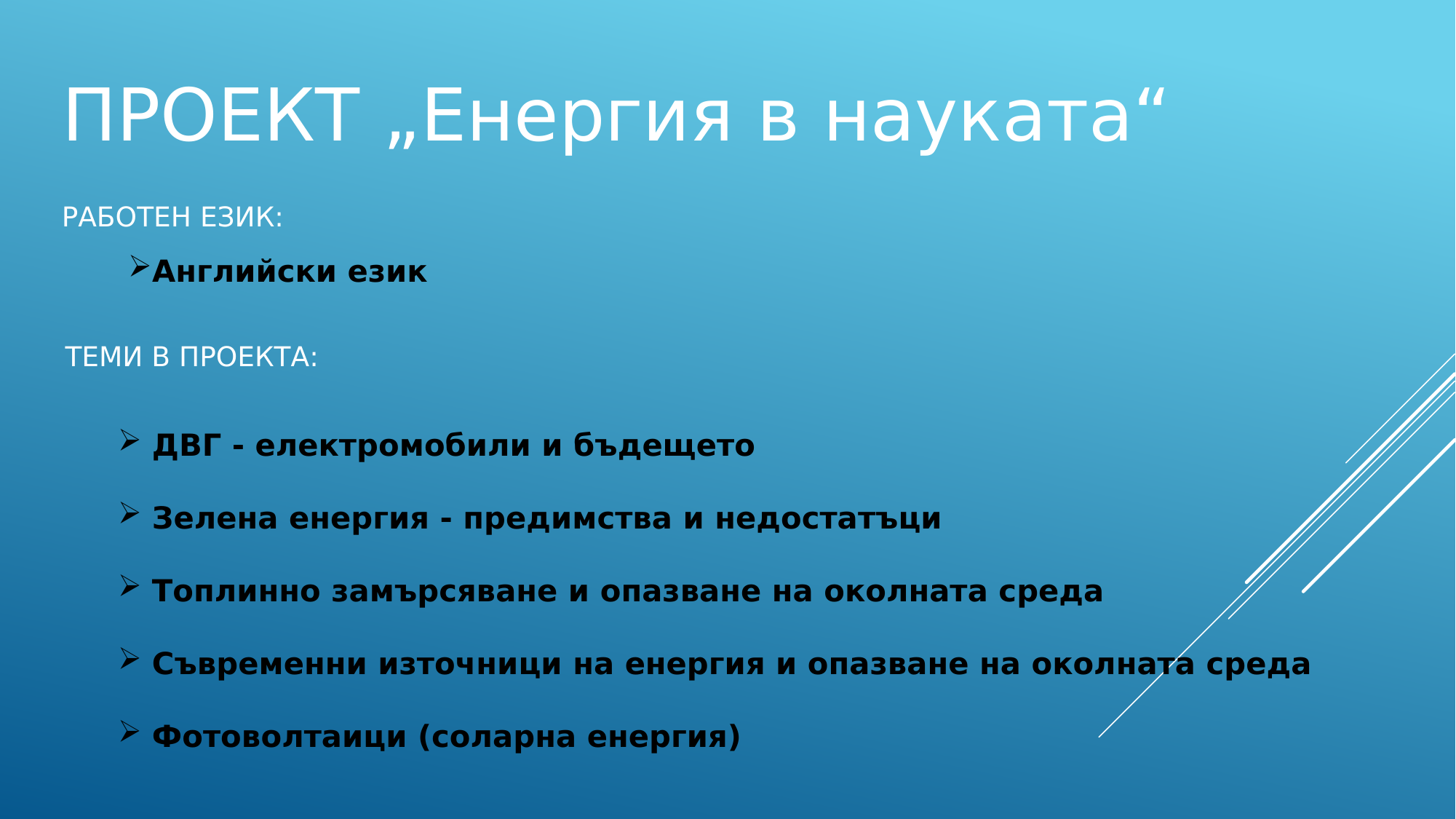

ПРОЕКТ „Енергия в науката“
РАБОТЕН ЕЗИК:
Английски език
ТЕМИ В ПРОЕКТА:
ДВГ - електромобили и бъдещето
Зелена енергия - предимства и недостатъци
Топлинно замърсяване и опазване на околната среда
Съвременни източници на енергия и опазване на околната среда
Фотоволтаици (соларна енергия)